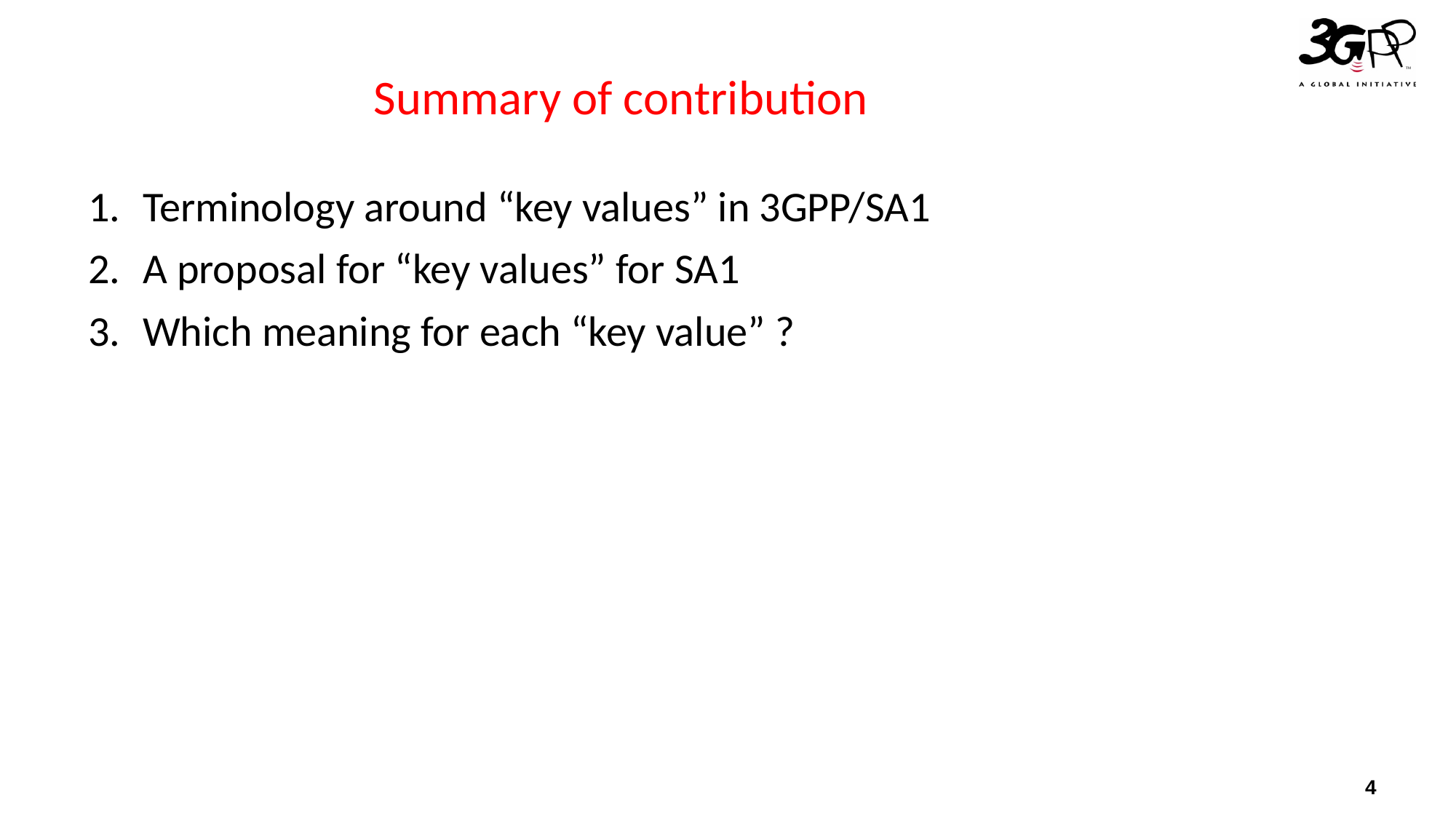

# Summary of contribution
Terminology around “key values” in 3GPP/SA1
A proposal for “key values” for SA1
Which meaning for each “key value” ?